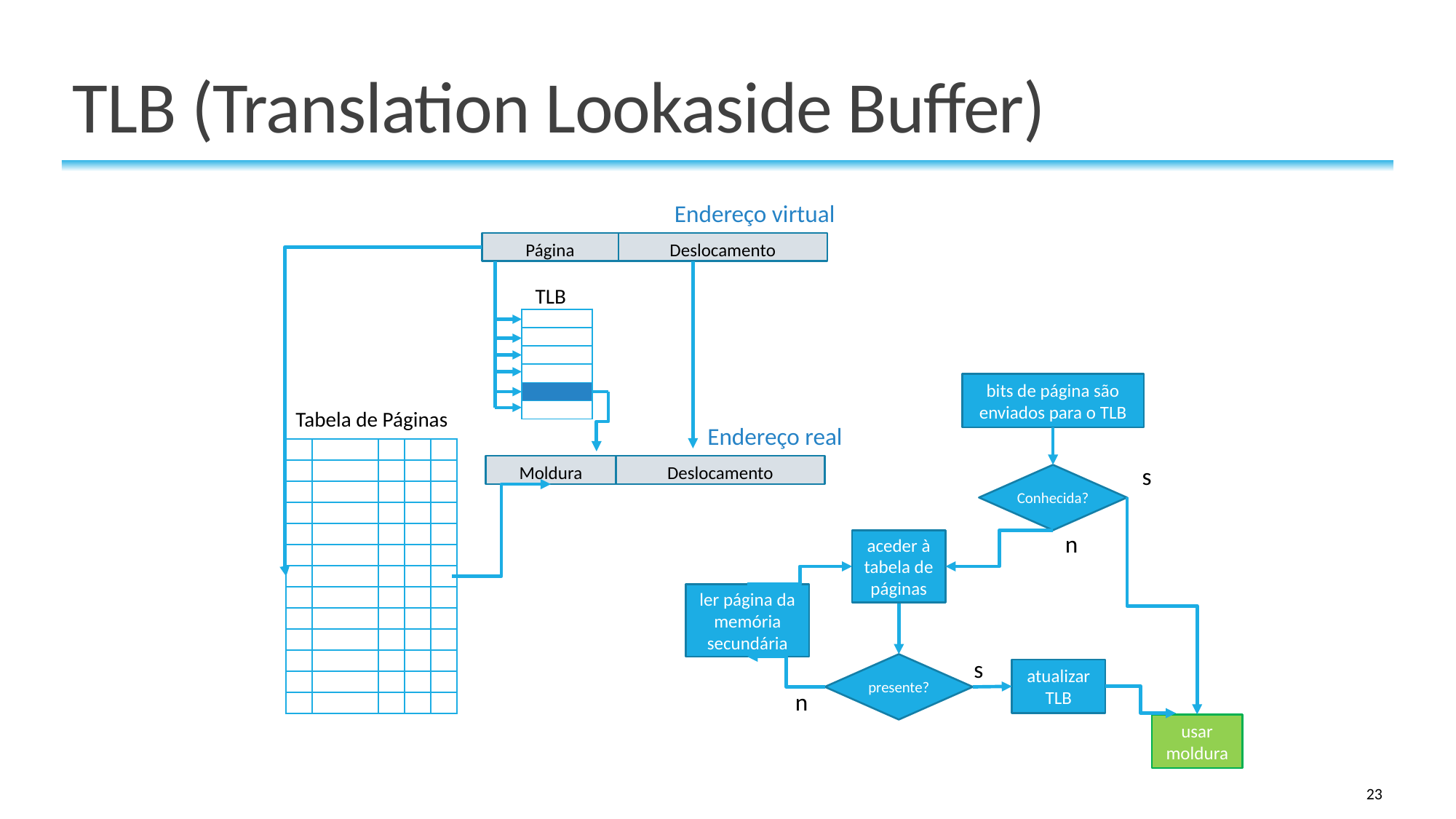

# TLB (Translation Lookaside Buffer)
Endereço virtual
Página
Deslocamento
TLB
|  |
| --- |
|  |
|  |
|  |
|  |
|  |
bits de página são enviados para o TLB
s
Conhecida?
n
aceder à tabela de páginas
ler página da memória secundária
s
presente?
atualizar TLB
n
usar moldura
Tabela de Páginas
Endereço real
|  |  |  |  |  |
| --- | --- | --- | --- | --- |
|  |  |  |  |  |
|  |  |  |  |  |
|  |  |  |  |  |
|  |  |  |  |  |
|  |  |  |  |  |
|  |  |  |  |  |
|  |  |  |  |  |
|  |  |  |  |  |
|  |  |  |  |  |
|  |  |  |  |  |
|  |  |  |  |  |
|  |  |  |  |  |
Moldura
Deslocamento
23